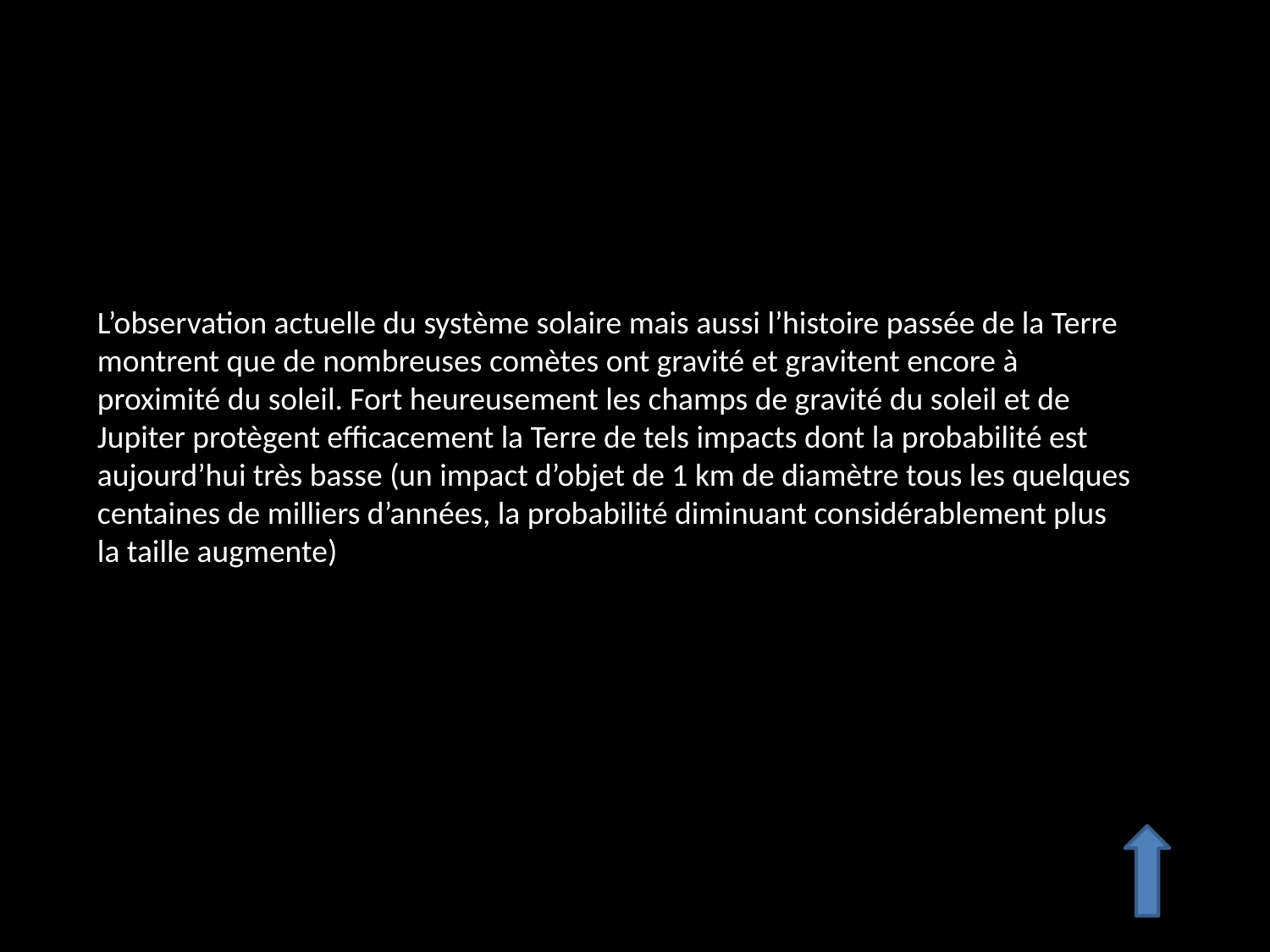

L’observation actuelle du système solaire mais aussi l’histoire passée de la Terre montrent que de nombreuses comètes ont gravité et gravitent encore à proximité du soleil. Fort heureusement les champs de gravité du soleil et de Jupiter protègent efficacement la Terre de tels impacts dont la probabilité est aujourd’hui très basse (un impact d’objet de 1 km de diamètre tous les quelques centaines de milliers d’années, la probabilité diminuant considérablement plus la taille augmente)